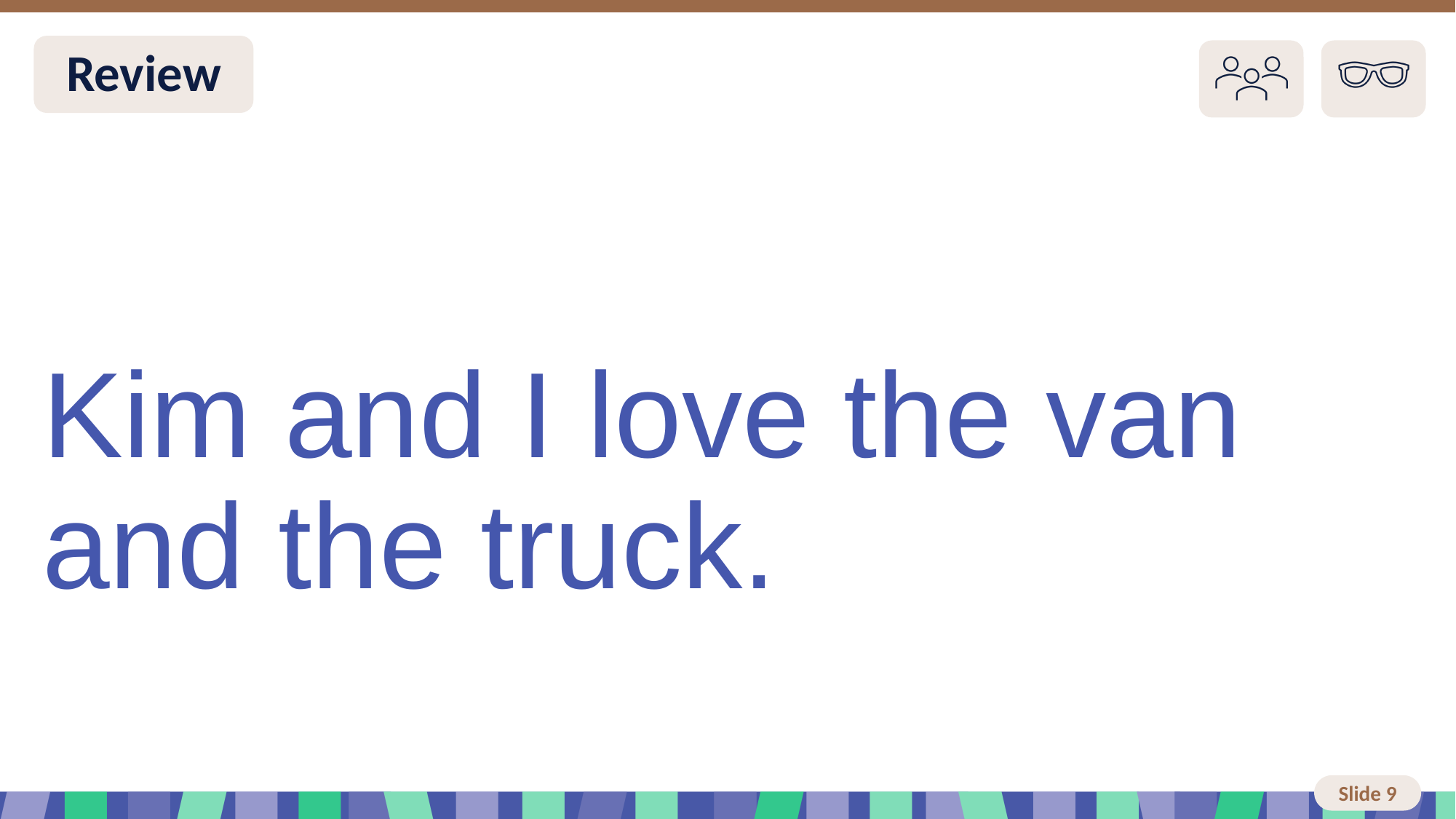

# Slide 9 Review
Kim and I love the van and the truck.